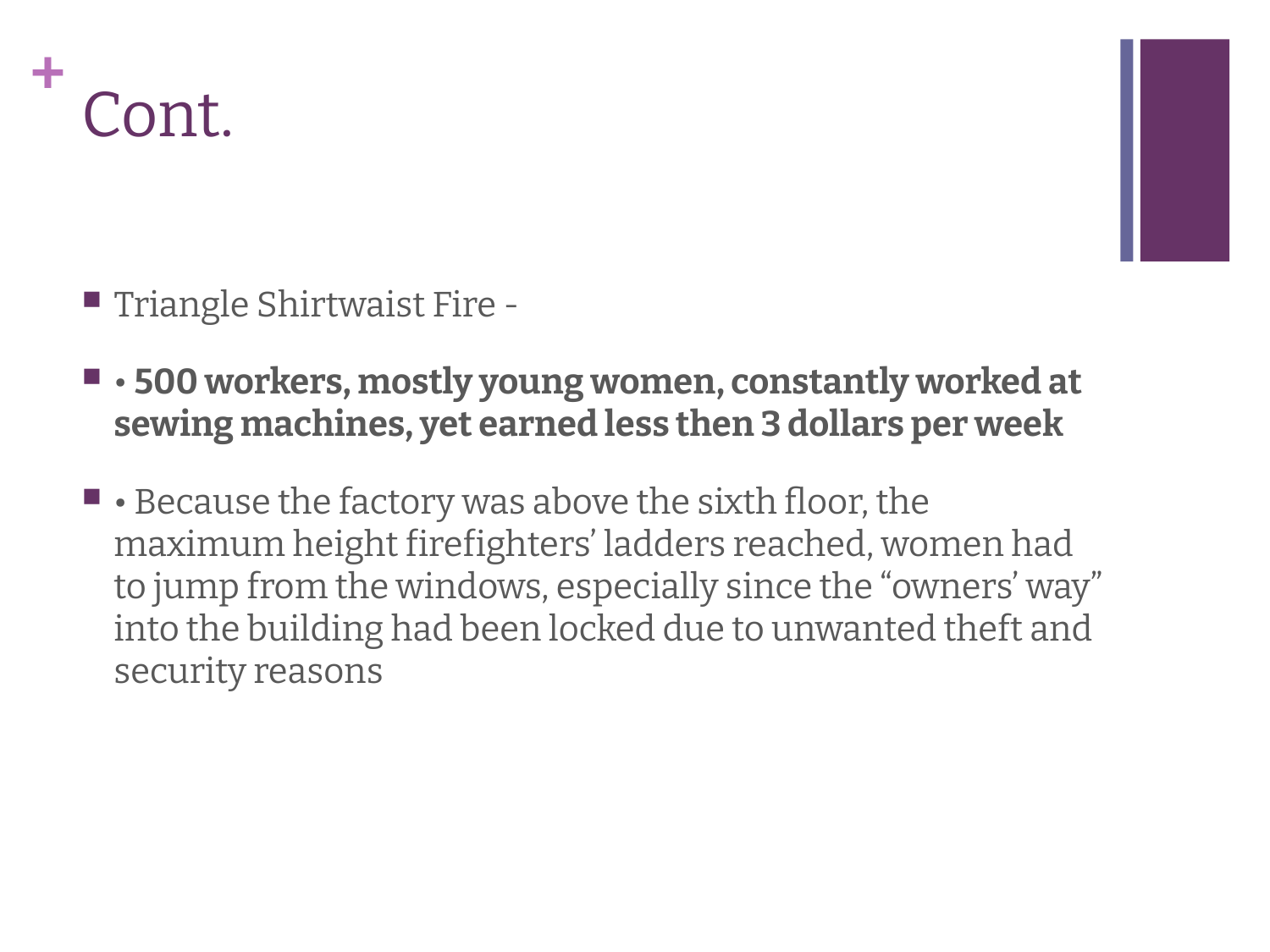

# Cont.
Triangle Shirtwaist Fire -
• 500 workers, mostly young women, constantly worked at sewing machines, yet earned less then 3 dollars per week
• Because the factory was above the sixth floor, the maximum height firefighters’ ladders reached, women had to jump from the windows, especially since the “owners’ way” into the building had been locked due to unwanted theft and security reasons